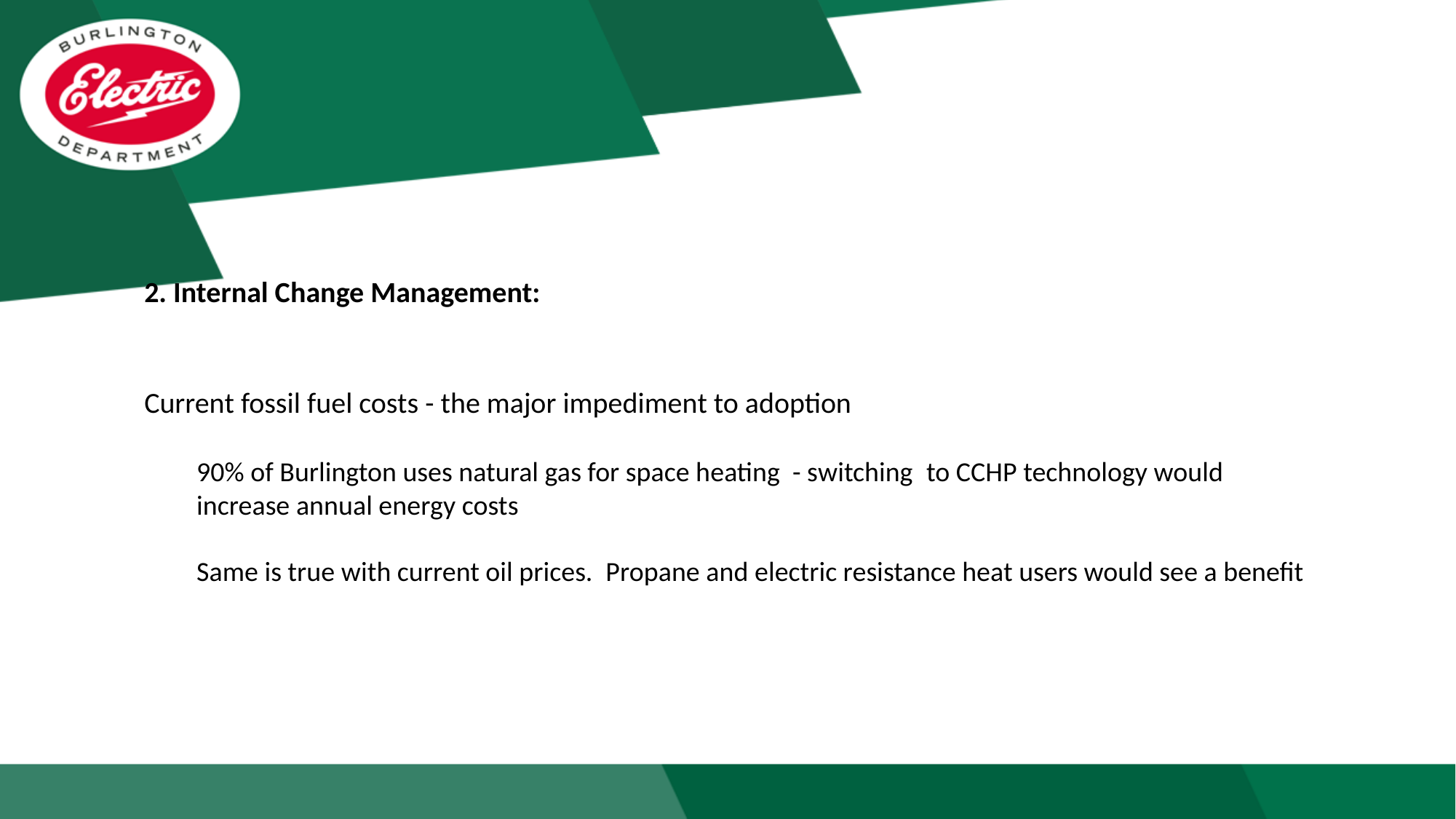

2. Internal Change Management:

Current fossil fuel costs - the major impediment to adoption

90% of Burlington uses natural gas for space heating  - switching  to CCHP technology would increase annual energy costs

Same is true with current oil prices.  Propane and electric resistance heat users would see a benefit